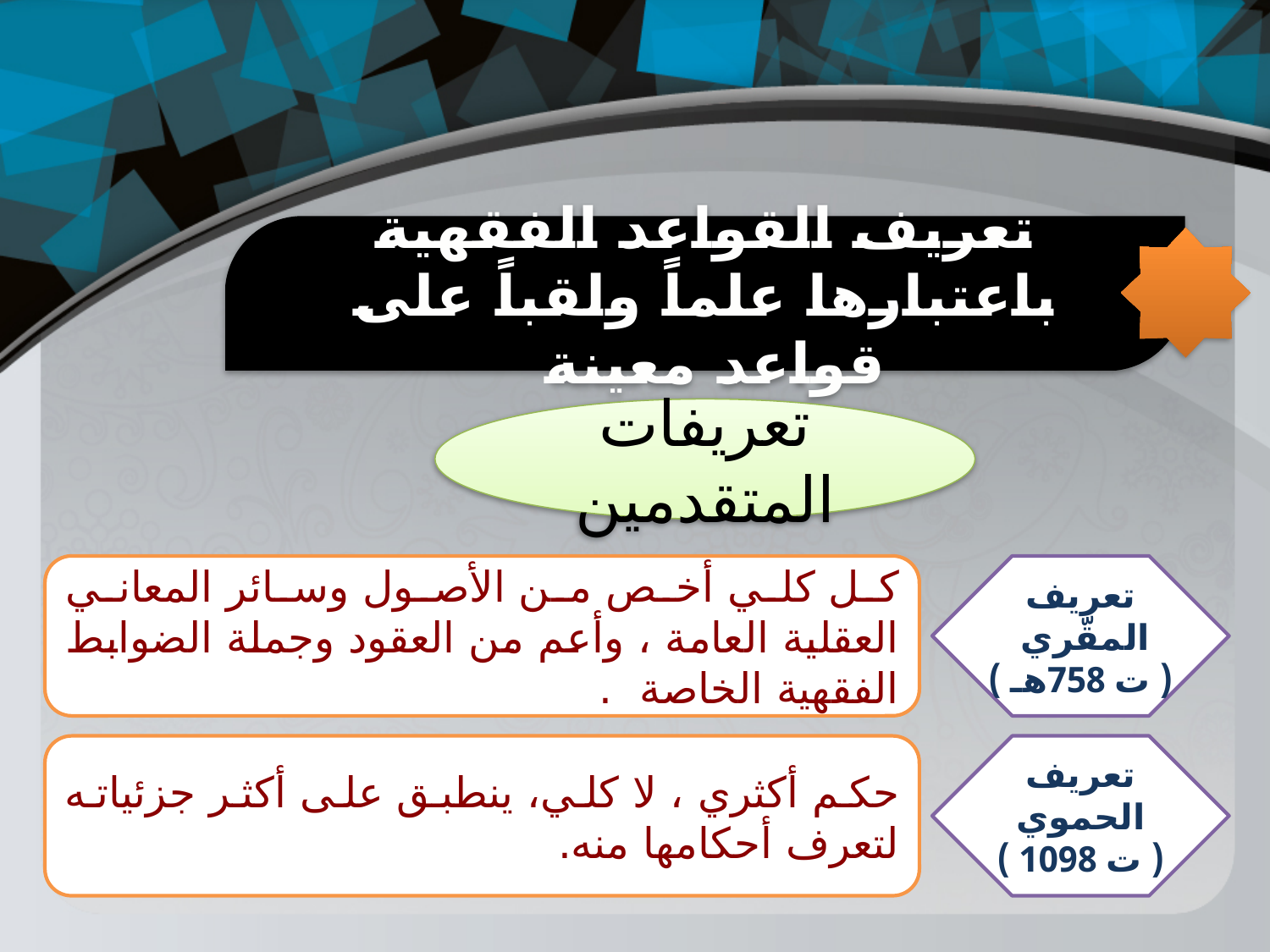

تعريف القواعد الفقهية باعتبارها علماً ولقباً على قواعد معينة

تعريفات المتقدمين
كل كلي أخص من الأصول وسائر المعاني العقلية العامة ، وأعم من العقود وجملة الضوابط الفقهية الخاصة  .
تعريف المقّري
( ت 758هـ )
حكم أكثري ، لا كلي، ينطبق على أكثر جزئياته لتعرف أحكامها منه.
تعريف الحموي
( ت 1098 )